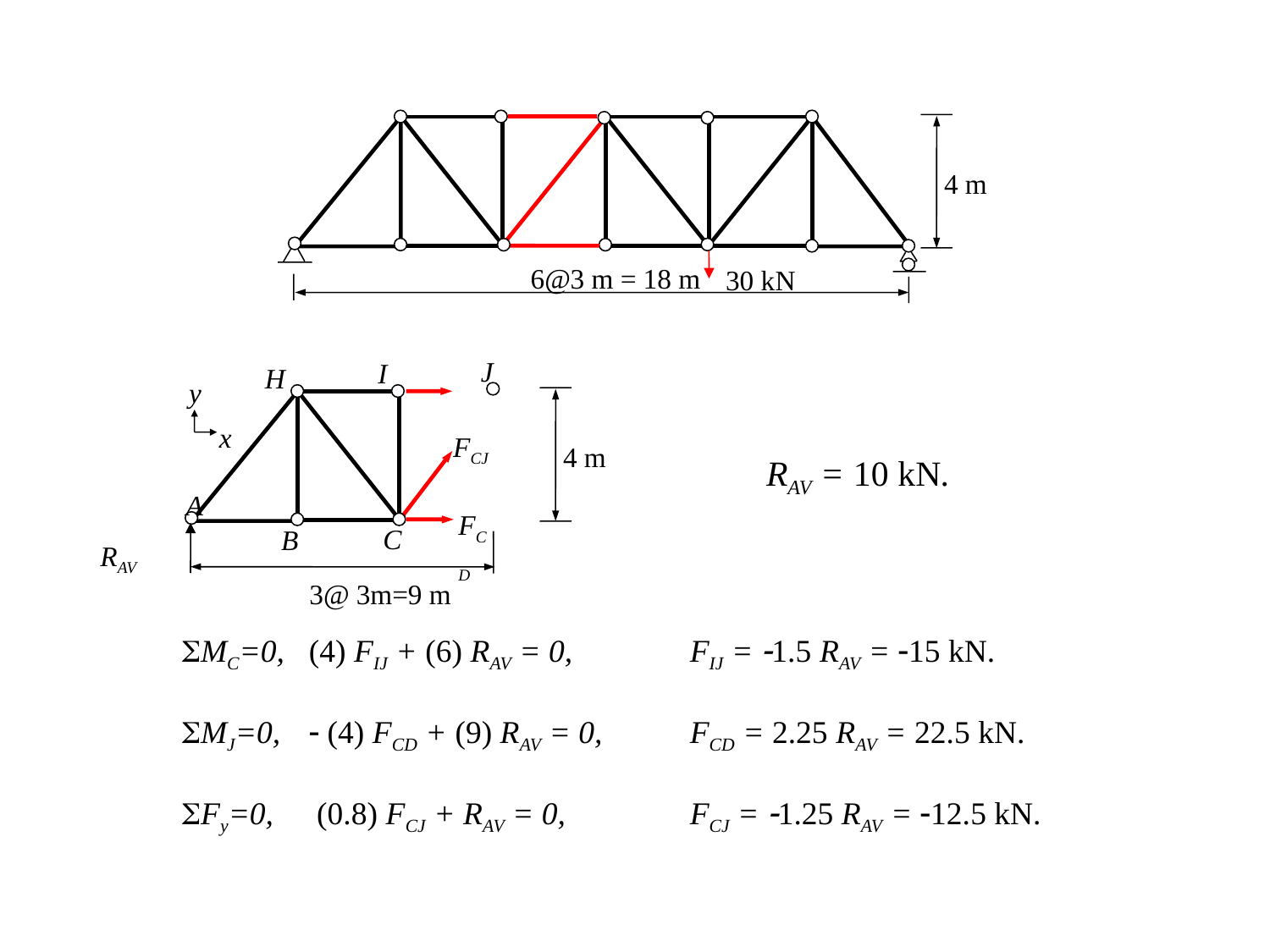

4 m

6@3 m = 18 m
30 kN

J
I
H
y

x
FCJ

4 m
RAV = 10 kN.

A
FCD

C
B

RAV

 3@ 3m=9 m
ΣMC=0,	(4) FIJ + (6) RAV = 0, 	FIJ = −1.5 RAV = −15 kN.

ΣMJ=0,	− (4) FCD + (9) RAV = 0, 	FCD = 2.25 RAV = 22.5 kN.

ΣFy=0,	 (0.8) FCJ + RAV = 0, 	FCJ = −1.25 RAV = −12.5 kN.